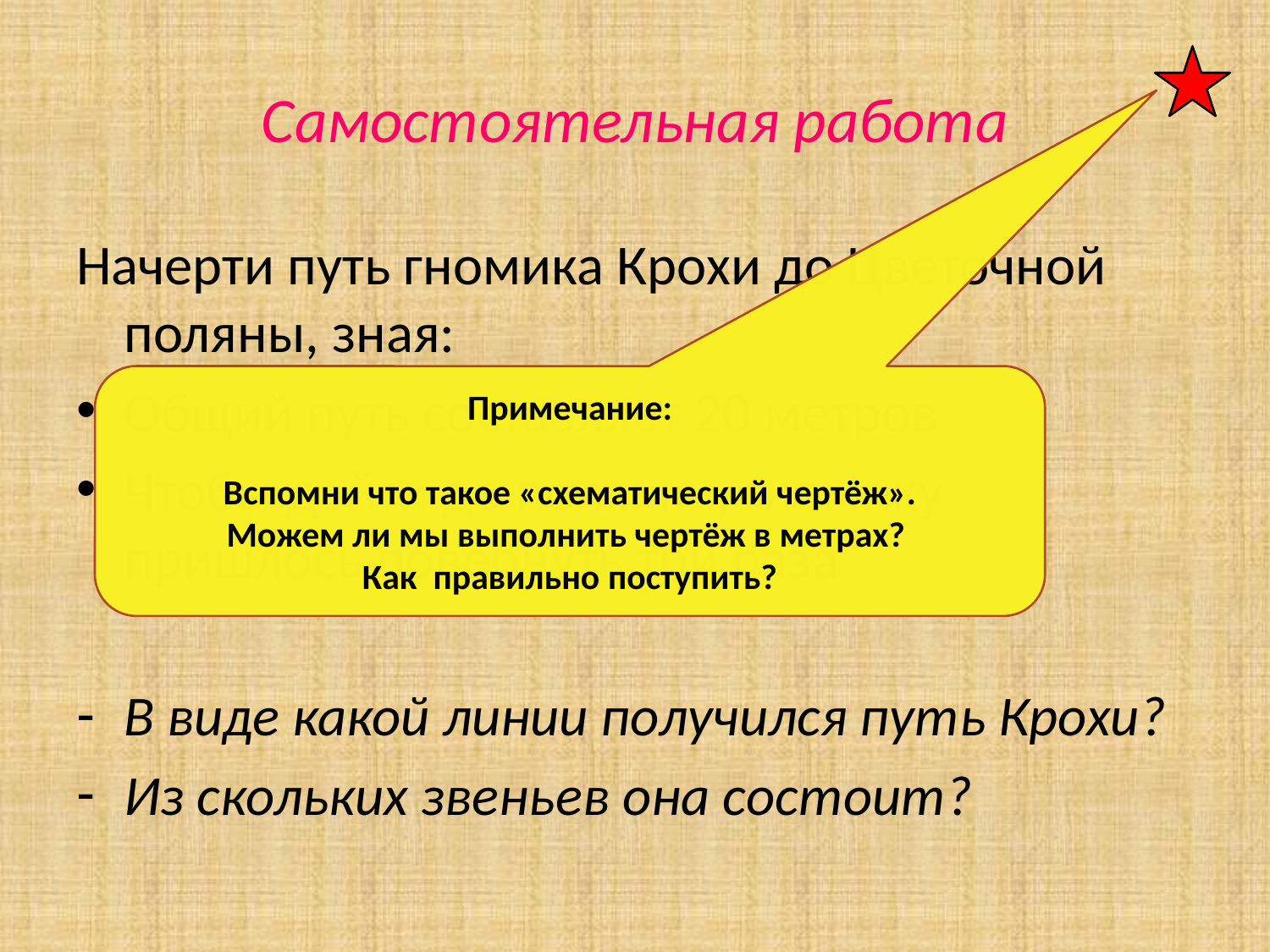

# Самостоятельная работа

Начерти путь гномика Крохи до Цветочной поляны, зная:
Общий путь составляет 20 метров
Чтобы дойти до полянки, гномику пришлось повернуть три раза

В виде какой линии получился путь Крохи?
Из скольких звеньев она состоит?
Примечание:

Вспомни что такое «схематический чертёж».
Можем ли мы выполнить чертёж в метрах?
Как  правильно поступить?